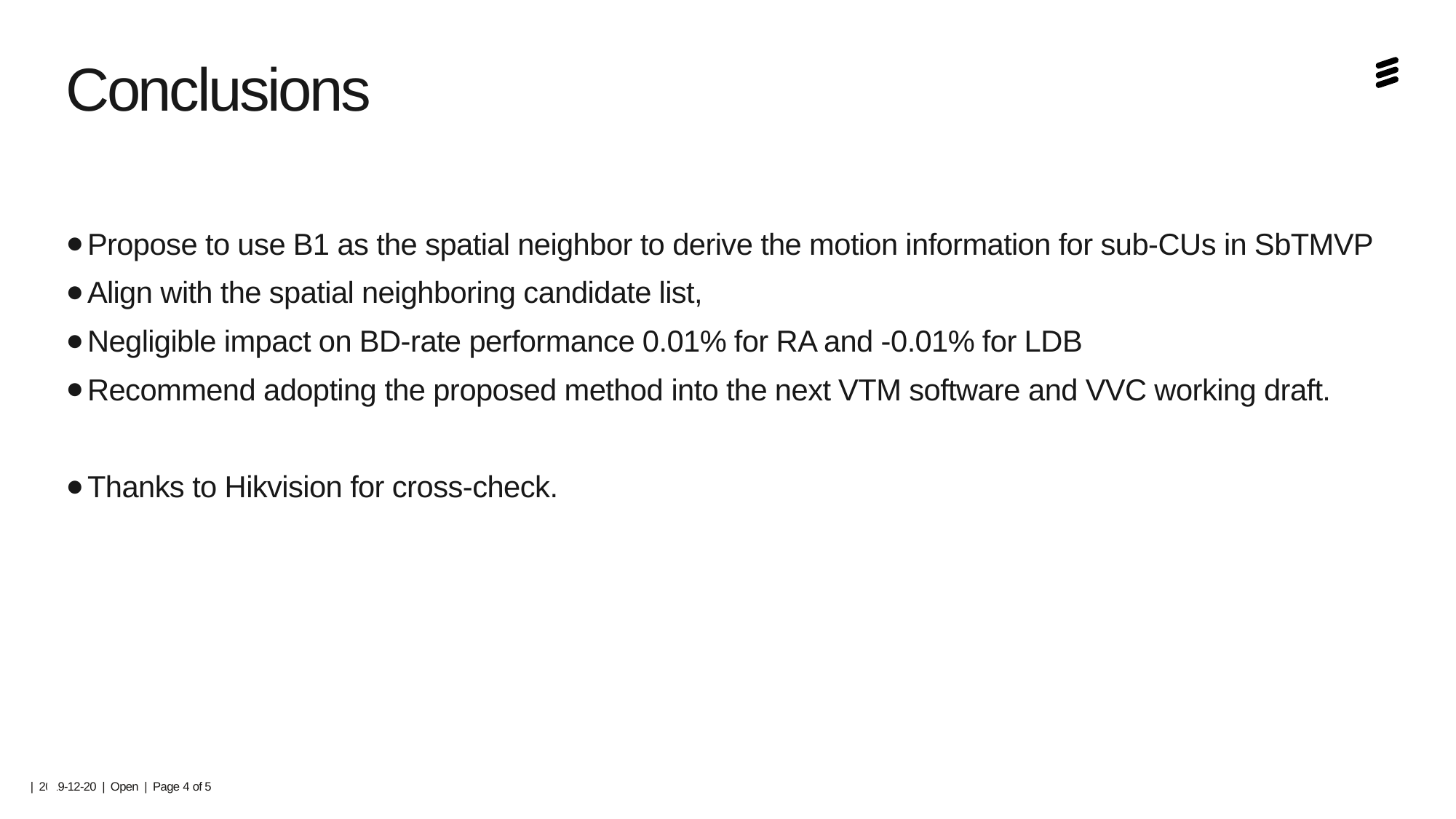

# Conclusions
Propose to use B1 as the spatial neighbor to derive the motion information for sub-CUs in SbTMVP
Align with the spatial neighboring candidate list,
Negligible impact on BD-rate performance 0.01% for RA and -0.01% for LDB
Recommend adopting the proposed method into the next VTM software and VVC working draft.

Thanks to Hikvision for cross-check.